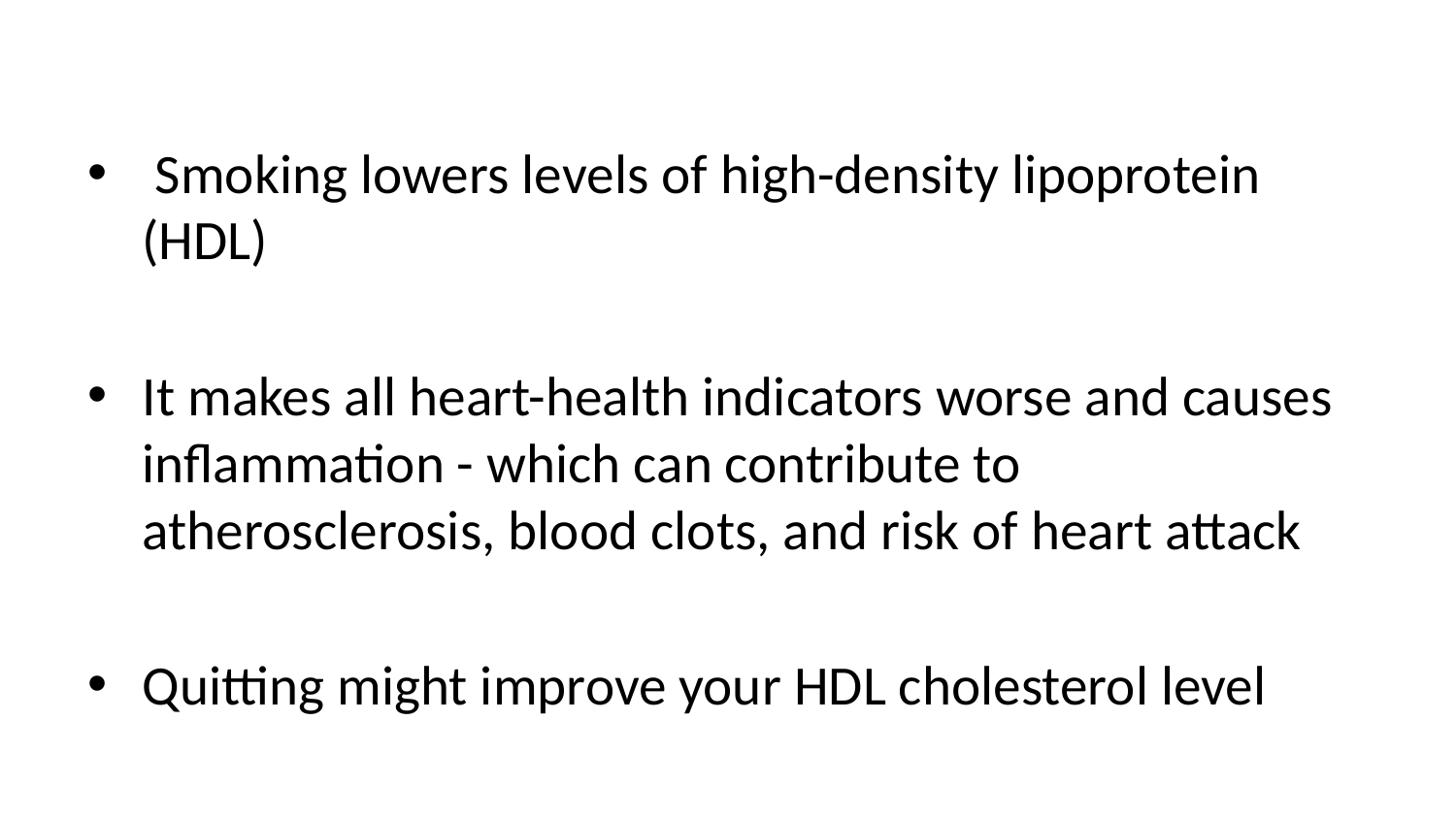

Smoking lowers levels of high-density lipoprotein (HDL)

It makes all heart-health indicators worse and causes inflammation - which can contribute to atherosclerosis, blood clots, and risk of heart attack

Quitting might improve your HDL cholesterol level